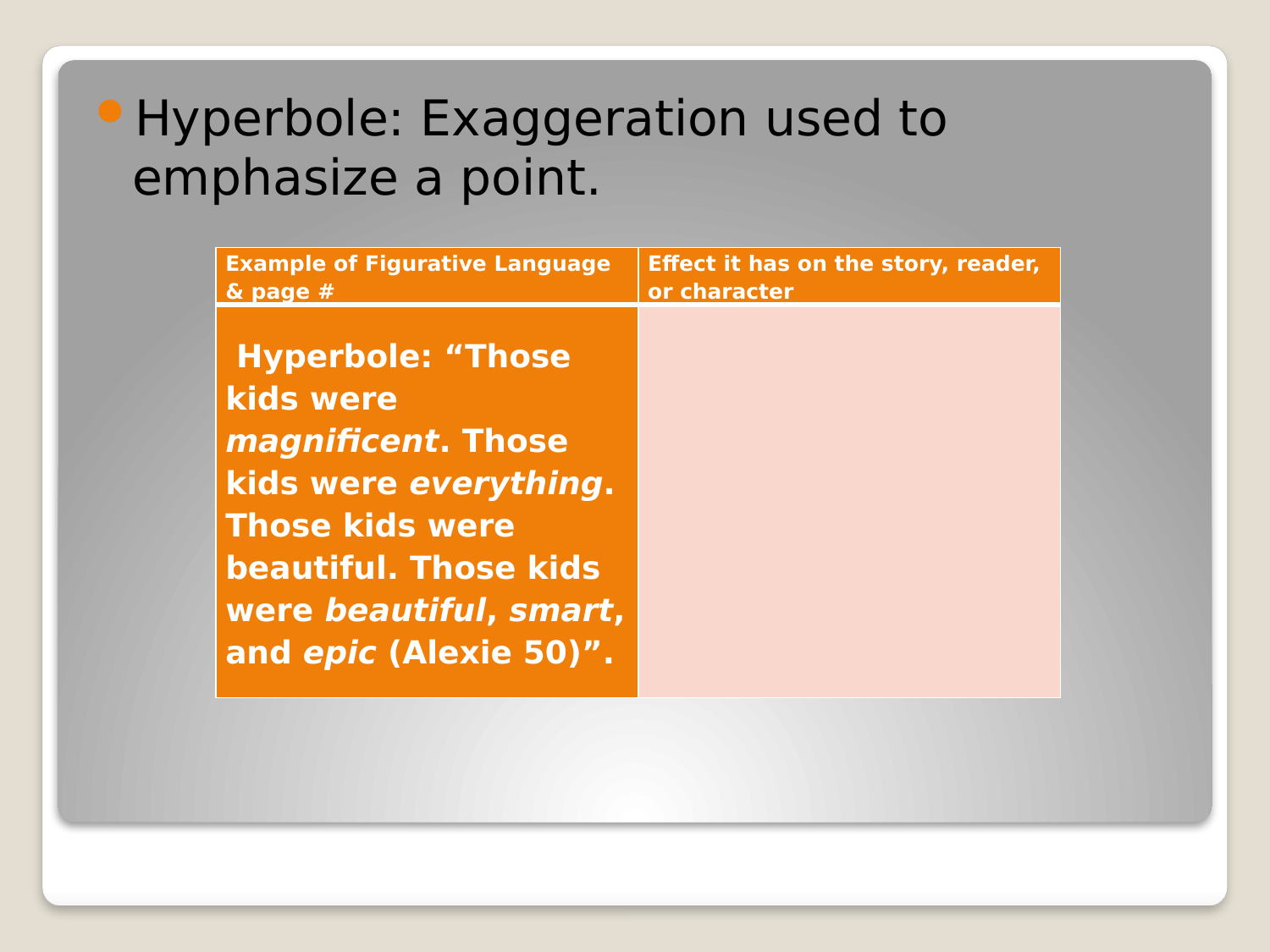

Hyperbole: Exaggeration used to emphasize a point.

| Example of Figurative Language & page # | Effect it has on the story, reader, or character |
| --- | --- |
| Hyperbole: “Those kids were magnificent. Those kids were everything. Those kids were beautiful. Those kids were beautiful, smart, and epic (Alexie 50)”. |  |
#